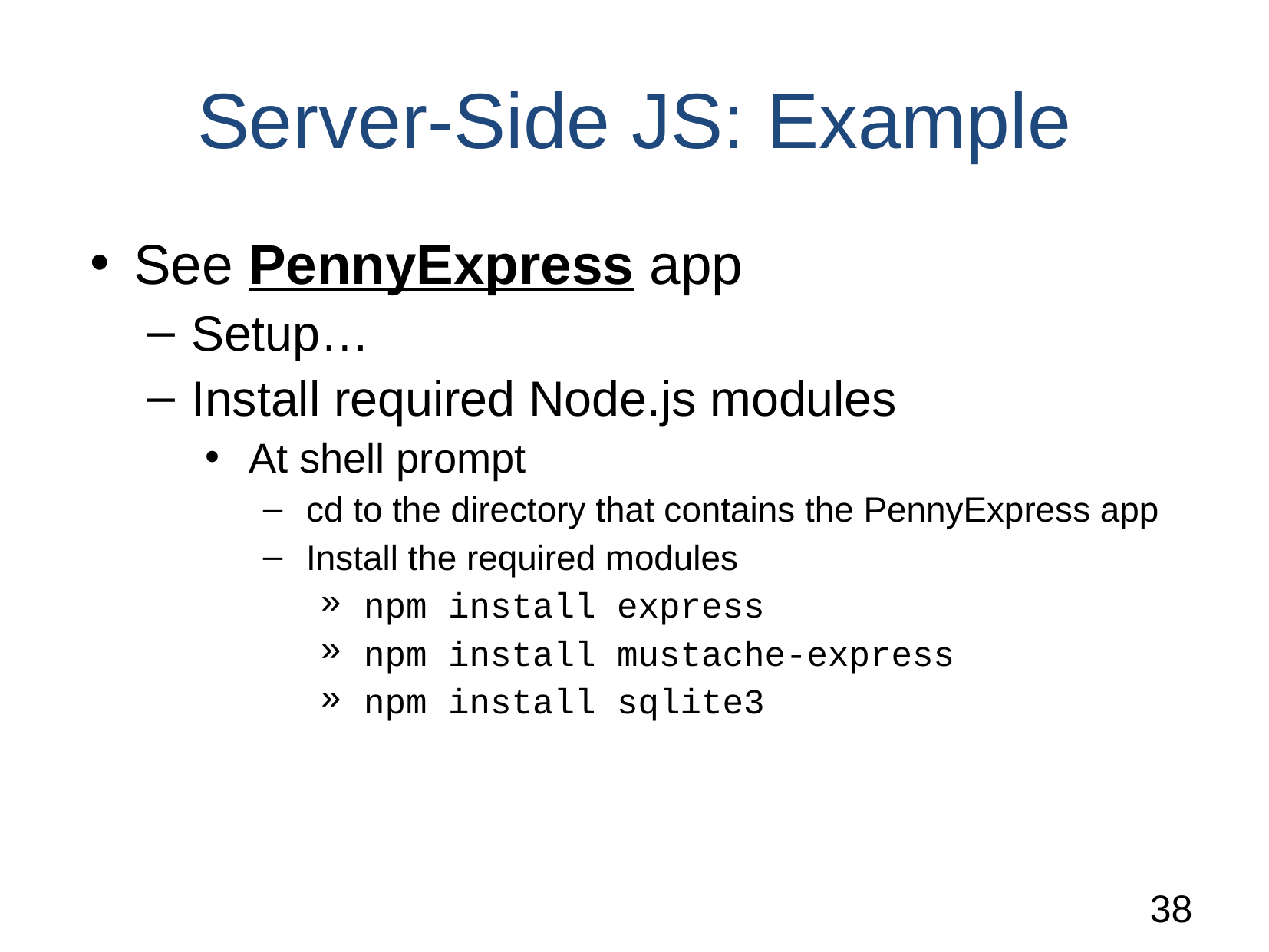

# Server-Side JS: Example
See PennyExpress app
Setup…
Install required Node.js modules
At shell prompt
cd to the directory that contains the PennyExpress app
Install the required modules
npm install express
npm install mustache-express
npm install sqlite3

38